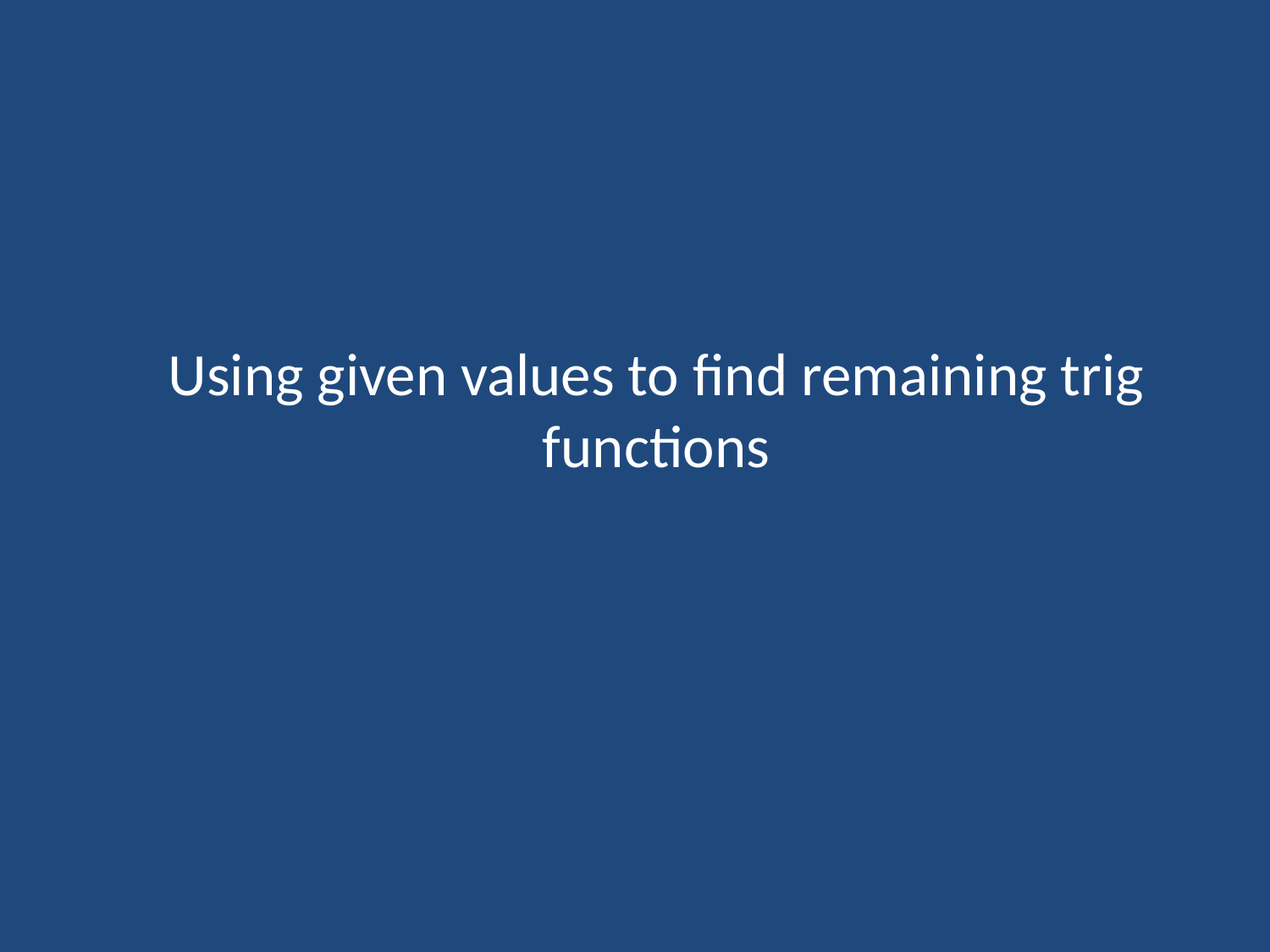

# Using given values to find remaining trig functions